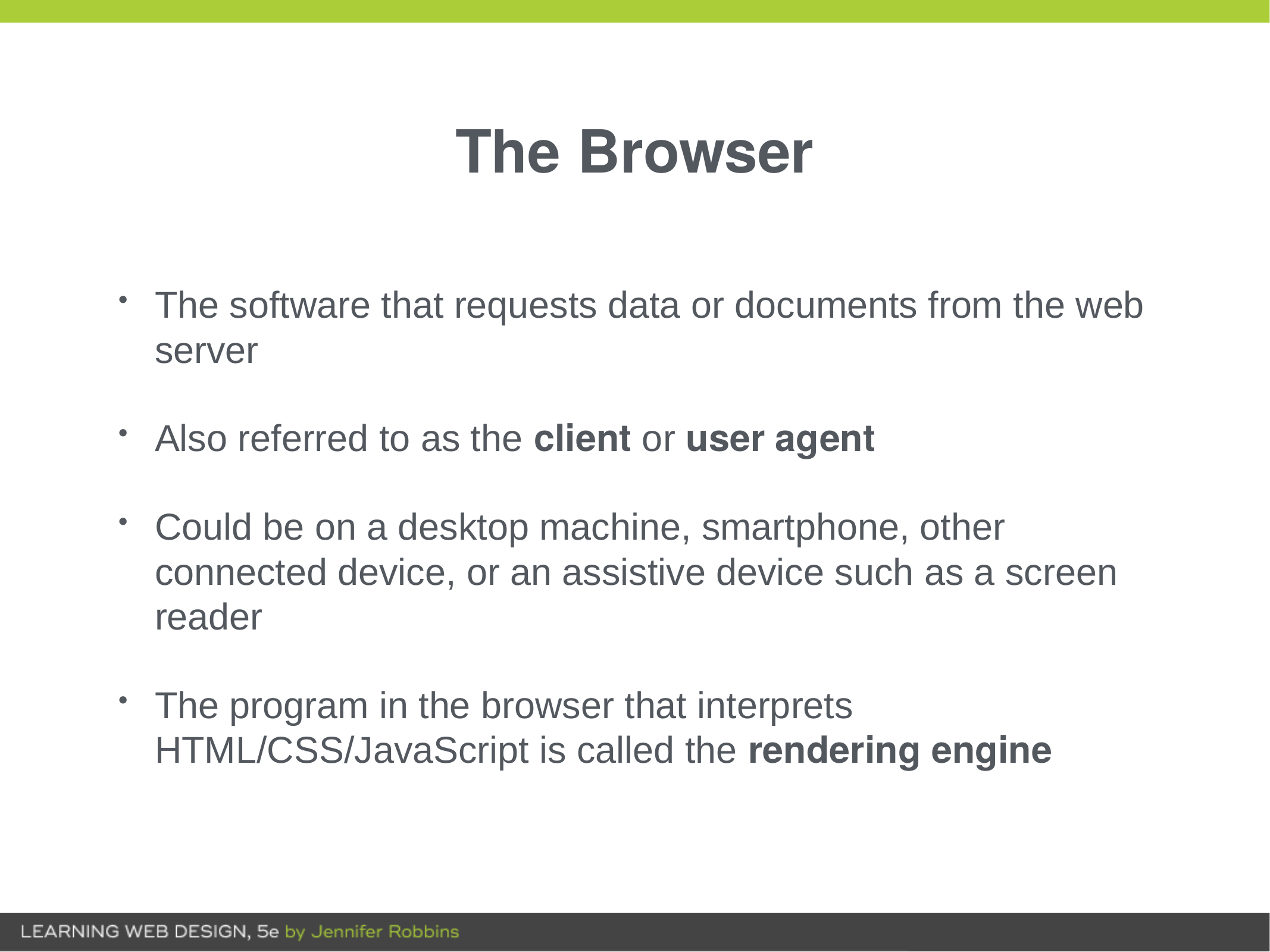

# The Browser
The software that requests data or documents from the web server
Also referred to as the client or user agent
Could be on a desktop machine, smartphone, other connected device, or an assistive device such as a screen reader
The program in the browser that interprets HTML/CSS/JavaScript is called the rendering engine